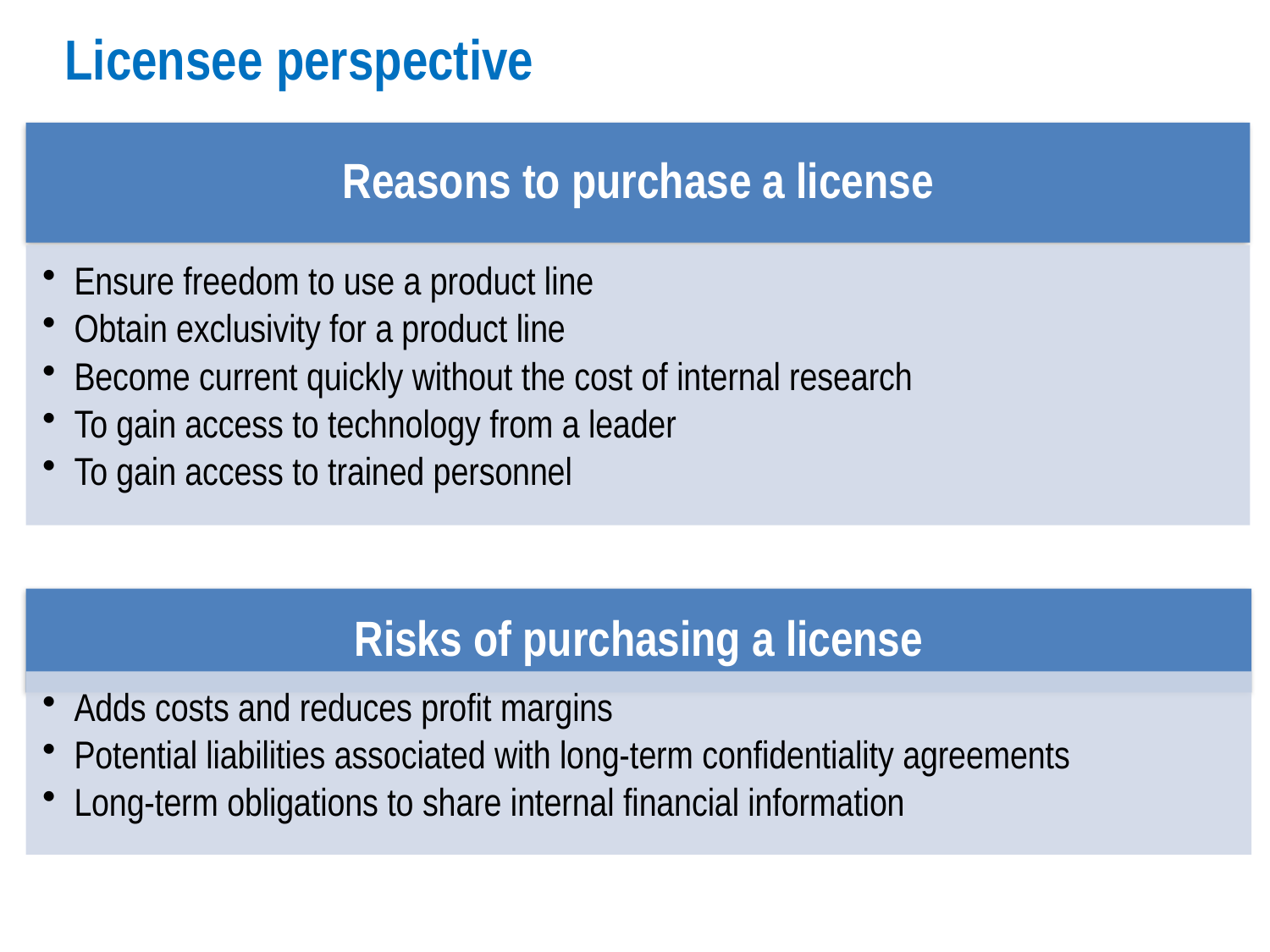

Licensee perspective
Reasons to purchase a license
Ensure freedom to use a product line
Obtain exclusivity for a product line
Become current quickly without the cost of internal research
To gain access to technology from a leader
To gain access to trained personnel

Risks of purchasing a license
Adds costs and reduces profit margins
Potential liabilities associated with long-term confidentiality agreements
Long-term obligations to share internal financial information